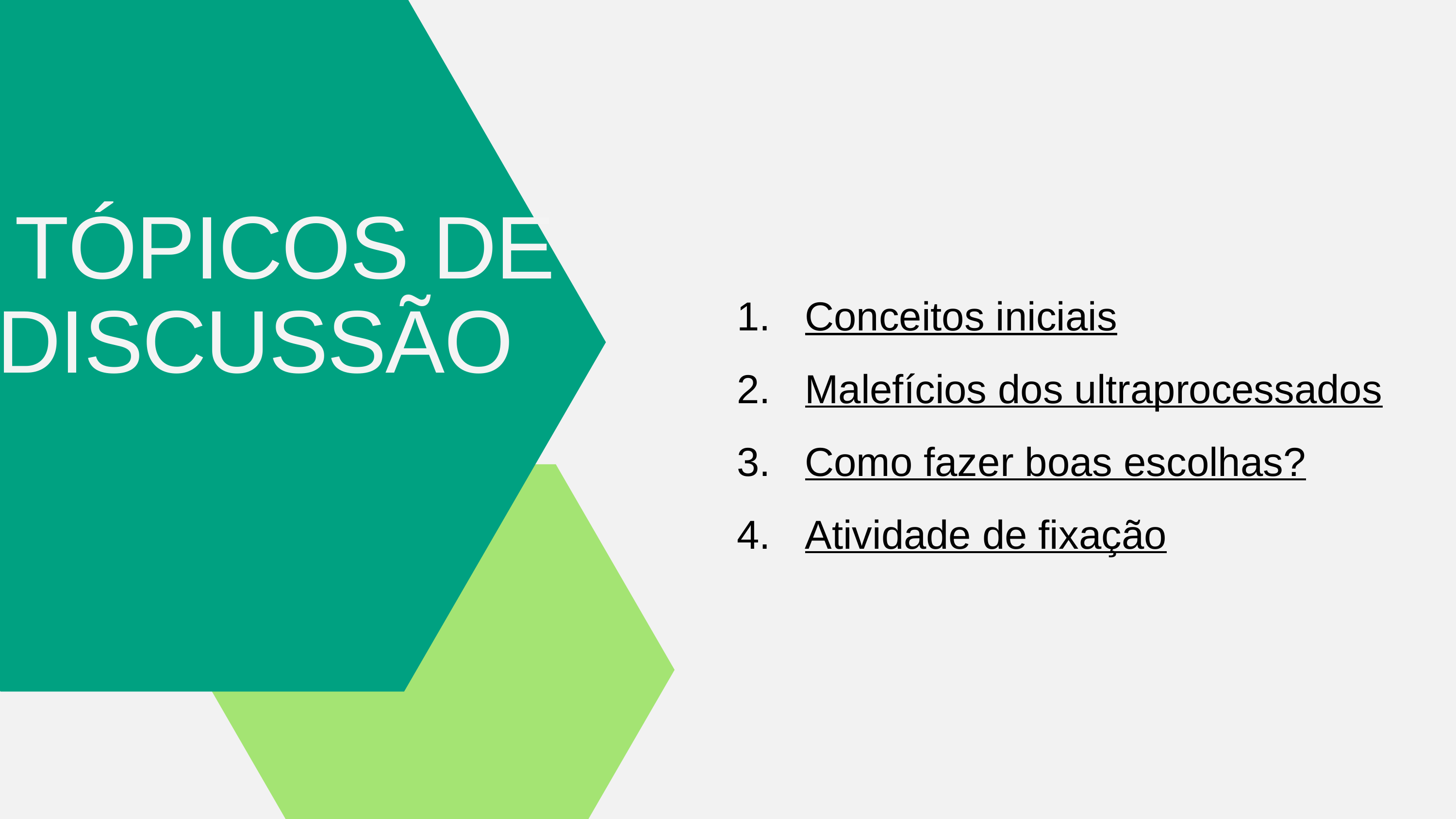

TÓPICOS DE
DISCUSSÃO
Conceitos iniciais
Malefícios dos ultraprocessados
Como fazer boas escolhas?
Atividade de fixação